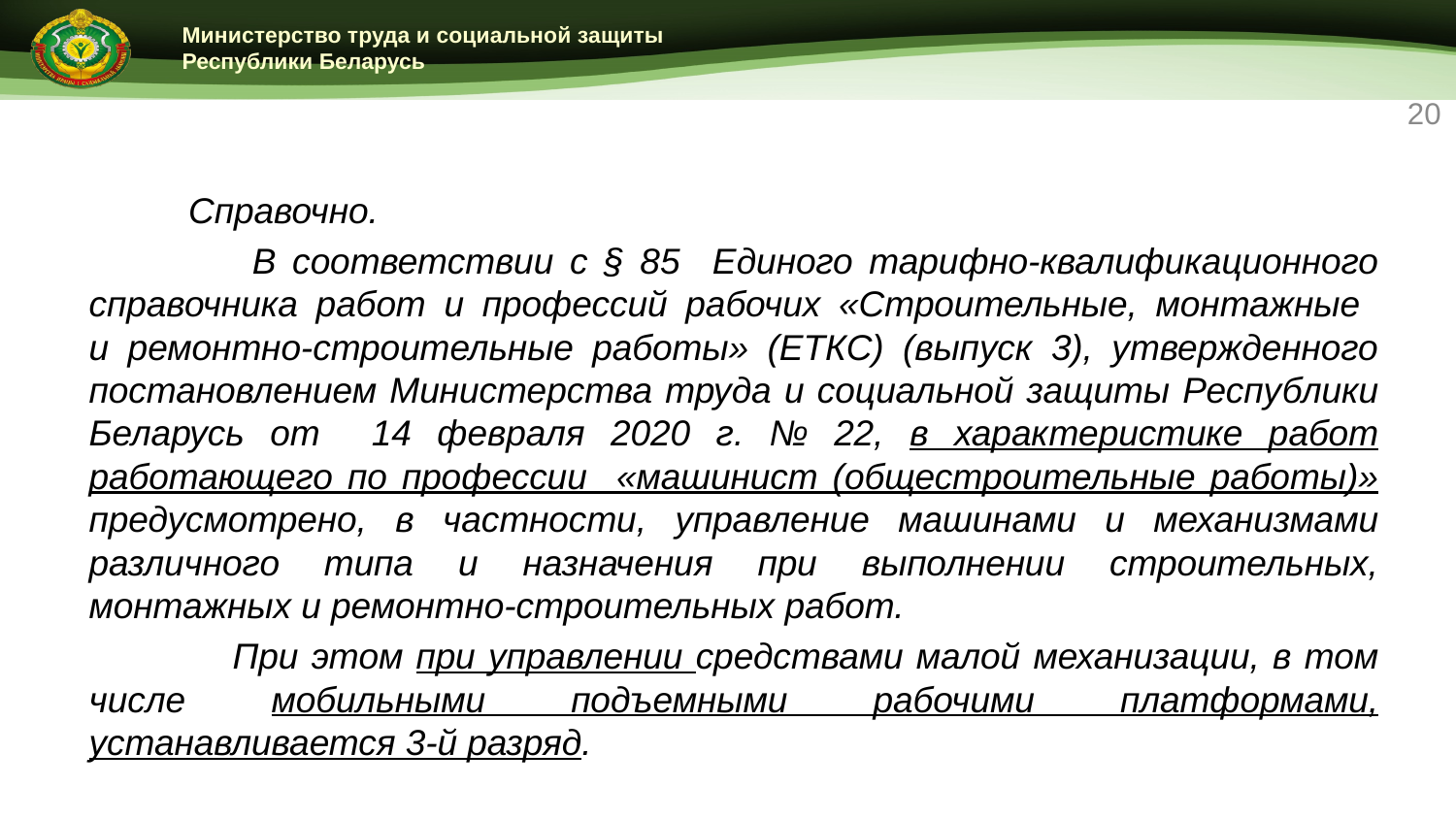

20
          Справочно.
          В соответствии с § 85  Единого тарифно-квалификационного справочника работ и профессий рабочих «Строительные, монтажные
и ремонтно-строительные работы» (ЕТКС) (выпуск 3), утвержденного постановлением Министерства труда и социальной защиты Республики Беларусь от  14 февраля 2020 г. № 22, в характеристике работ работающего по профессии  «машинист (общестроительные работы)» предусмотрено, в частности, управление машинами и механизмами различного типа и назначения при выполнении строительных, монтажных и ремонтно-строительных работ.
           При этом при управлении средствами малой механизации, в том числе мобильными подъемными рабочими платформами, устанавливается 3-й разряд.